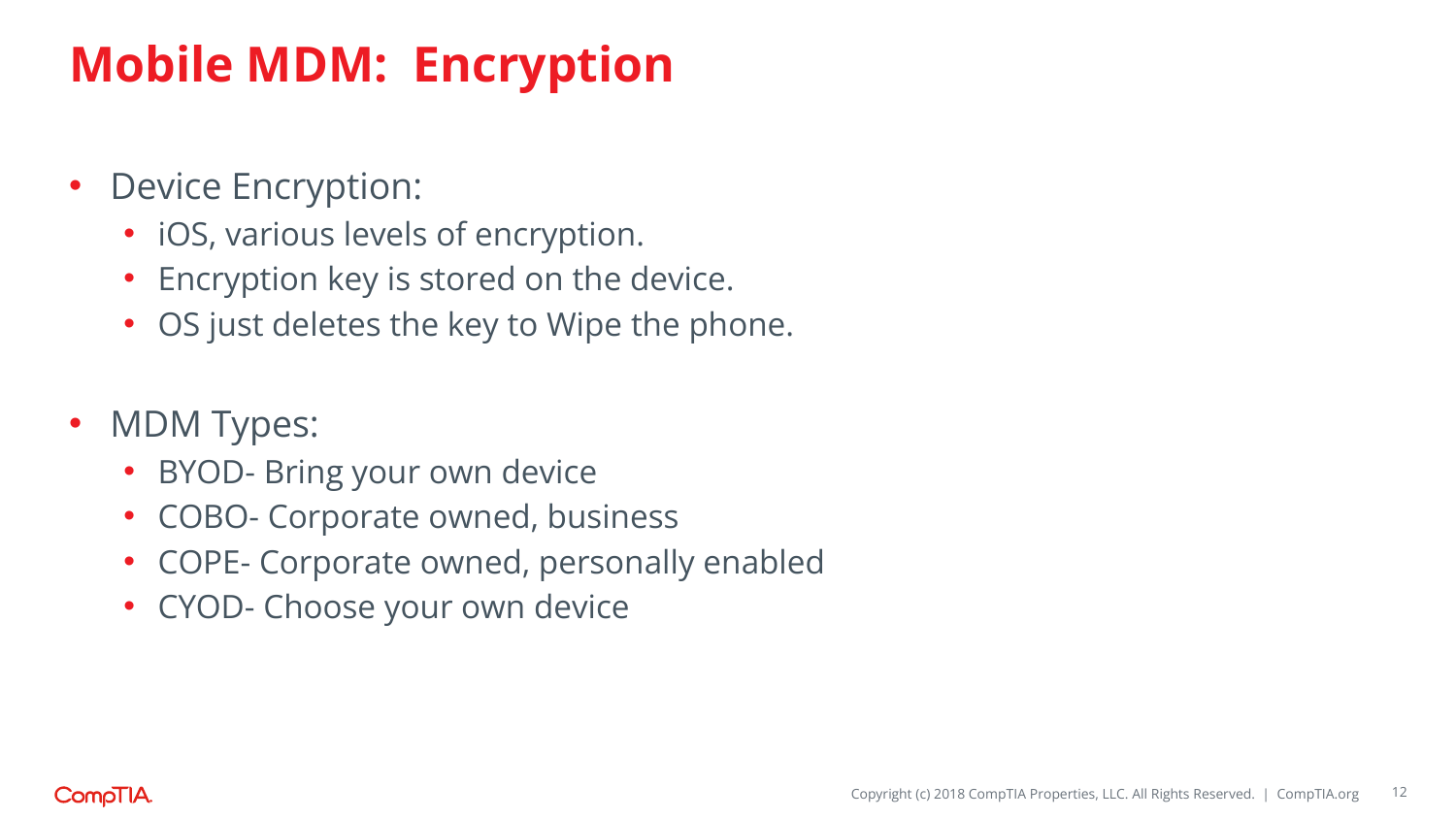

# Mobile MDM:  Encryption
Device Encryption:
iOS, various levels of encryption.
Encryption key is stored on the device.
OS just deletes the key to Wipe the phone.

MDM Types:
BYOD- Bring your own device
COBO- Corporate owned, business
COPE- Corporate owned, personally enabled
CYOD- Choose your own device

12